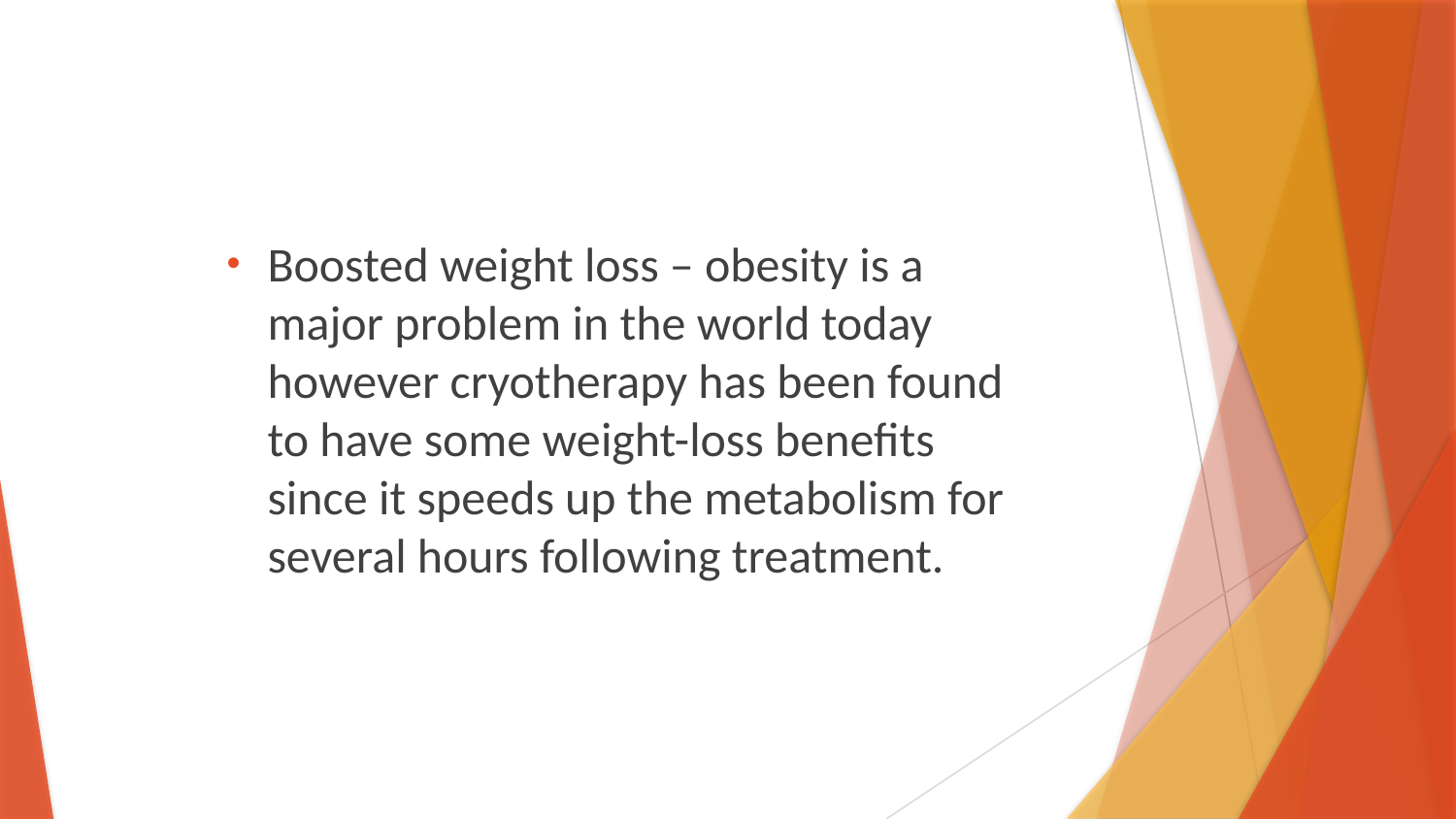

Boosted weight loss – obesity is a major problem in the world today however cryotherapy has been found to have some weight-loss benefits since it speeds up the metabolism for several hours following treatment.